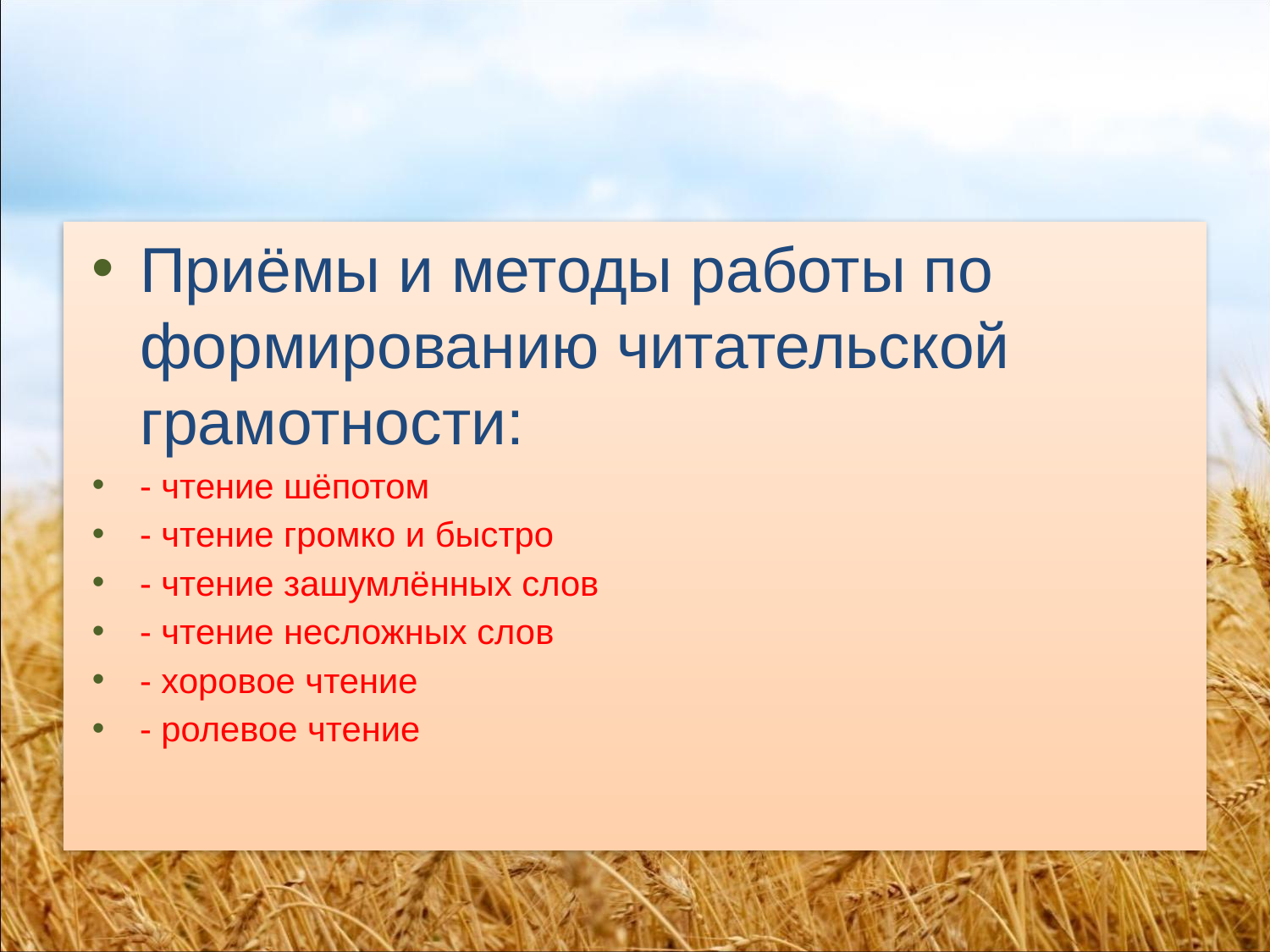

#
Приёмы и методы работы по формированию читательской грамотности:
- чтение шёпотом
- чтение громко и быстро
- чтение зашумлённых слов
- чтение несложных слов
- хоровое чтение
- ролевое чтение